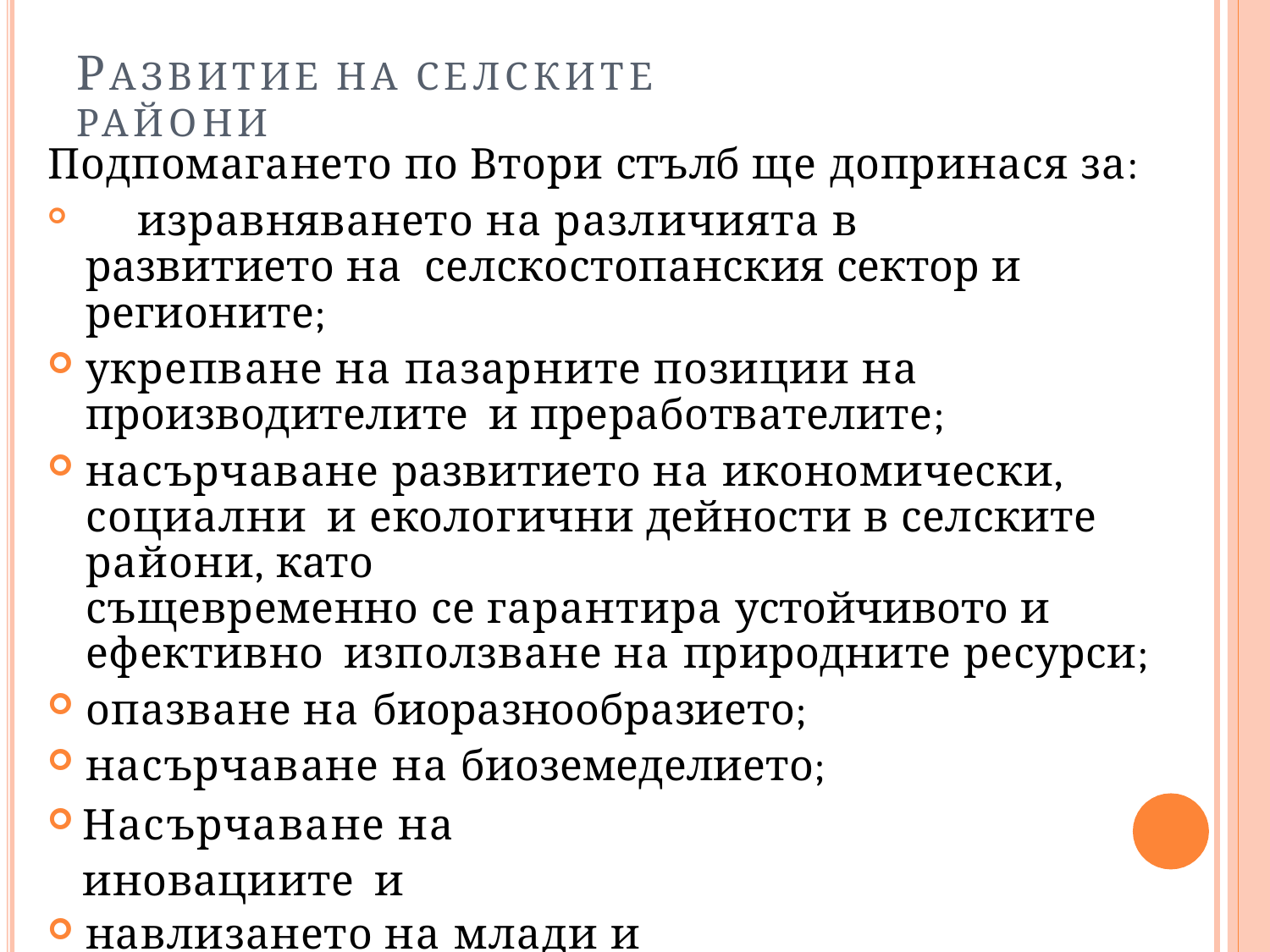

# РАЗВИТИЕ НА СЕЛСКИТЕ РАЙОНИ
Подпомагането по Втори стълб ще допринася за:
	изравняването на различията в развитието на  селскостопанския сектор и регионите;
укрепване на пазарните позиции на производителите  и преработвателите;
насърчаване развитието на икономически, социални  и екологични дейности в селските райони, като
същевременно се гарантира устойчивото и ефективно  използване на природните ресурси;
опазване на биоразнообразието;
насърчаване на биоземеделието;
Насърчаване на иновациите  и
навлизането на млади и нови хора в сектора.